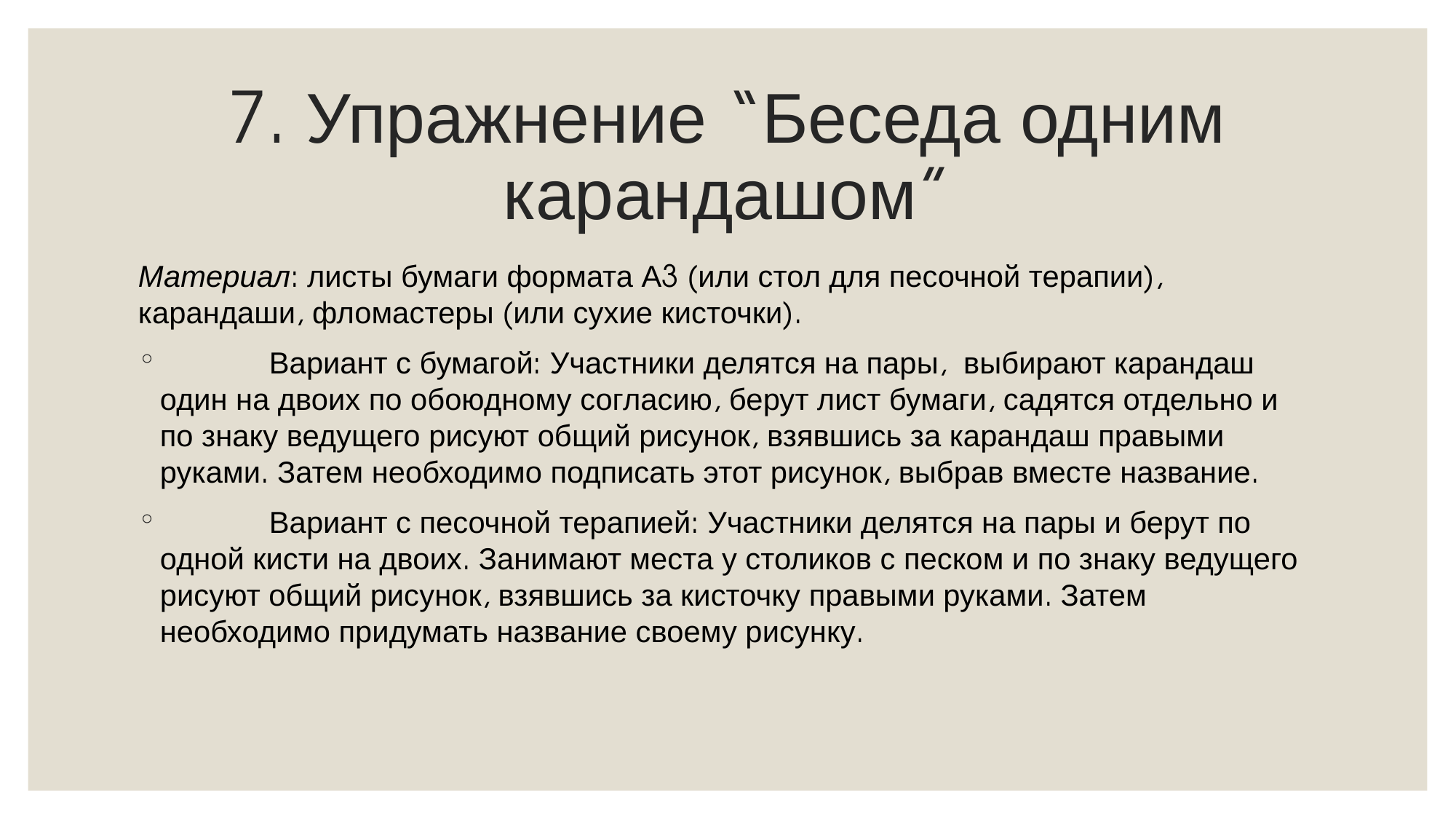

# 7. Упражнение “Беседа одним карандашом”
Материал: листы бумаги формата А3 (или стол для песочной терапии), карандаши, фломастеры (или сухие кисточки).
	Вариант с бумагой: Участники делятся на пары,  выбирают карандаш один на двоих по обоюдному согласию, берут лист бумаги, садятся отдельно и по знаку ведущего рисуют общий рисунок, взявшись за карандаш правыми руками. Затем необходимо подписать этот рисунок, выбрав вместе название.
	Вариант с песочной терапией: Участники делятся на пары и берут по одной кисти на двоих. Занимают места у столиков с песком и по знаку ведущего  рисуют общий рисунок, взявшись за кисточку правыми руками. Затем необходимо придумать название своему рисунку.